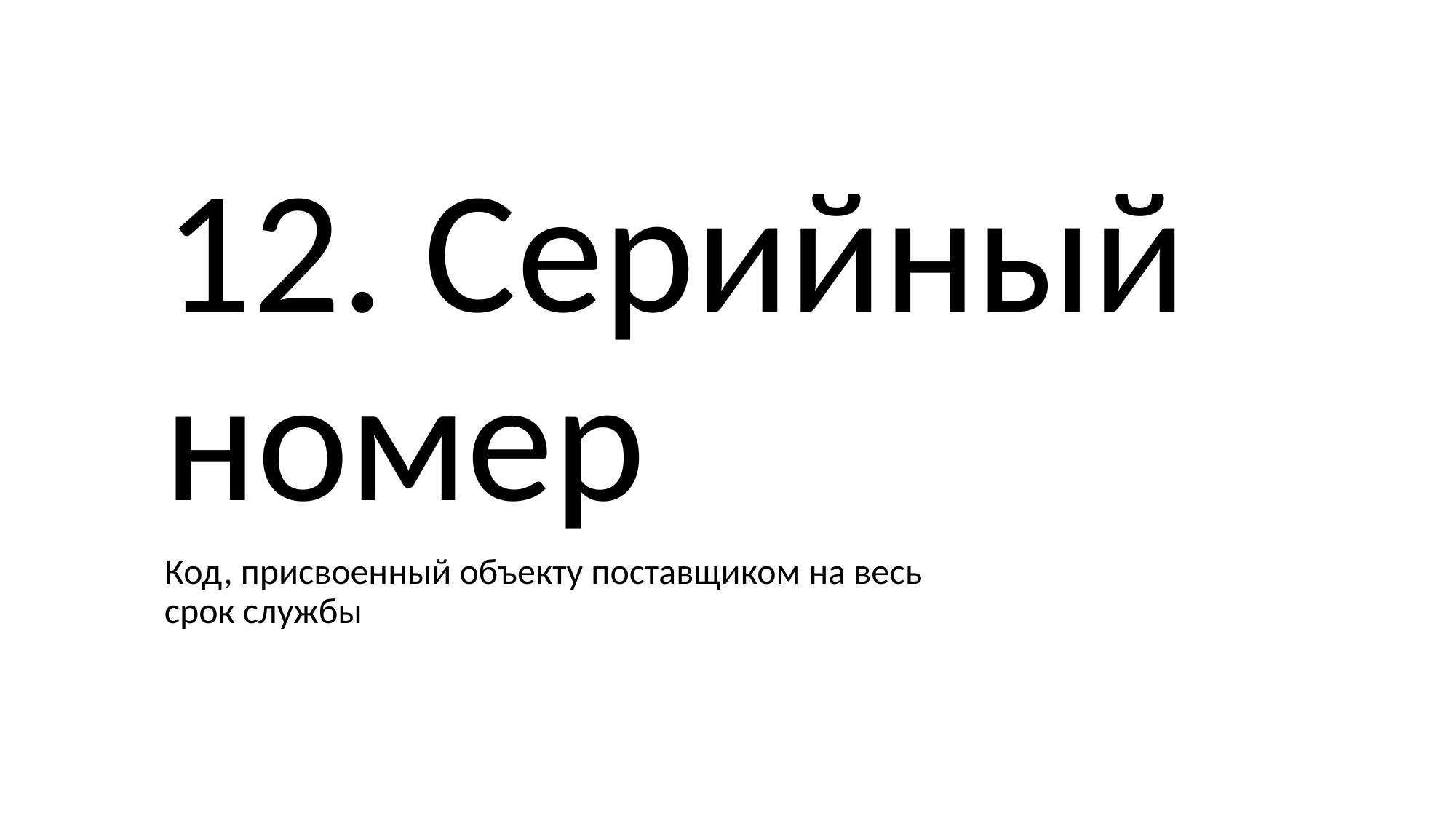

# 12. Серийный номер
Код, присвоенный объекту поставщиком на весь срок службы